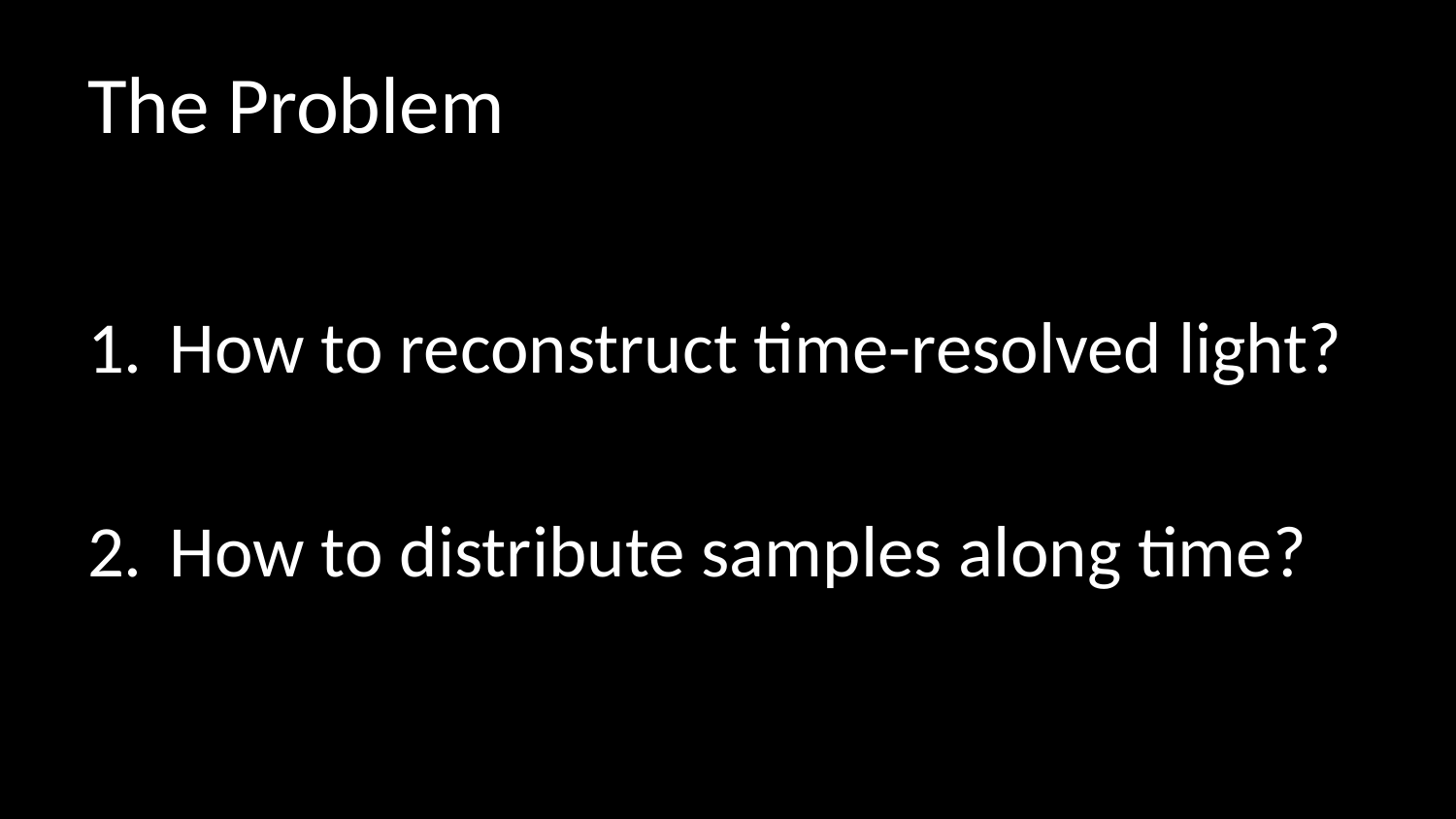

# The Problem

How to reconstruct time-resolved light?

How to distribute samples along time?